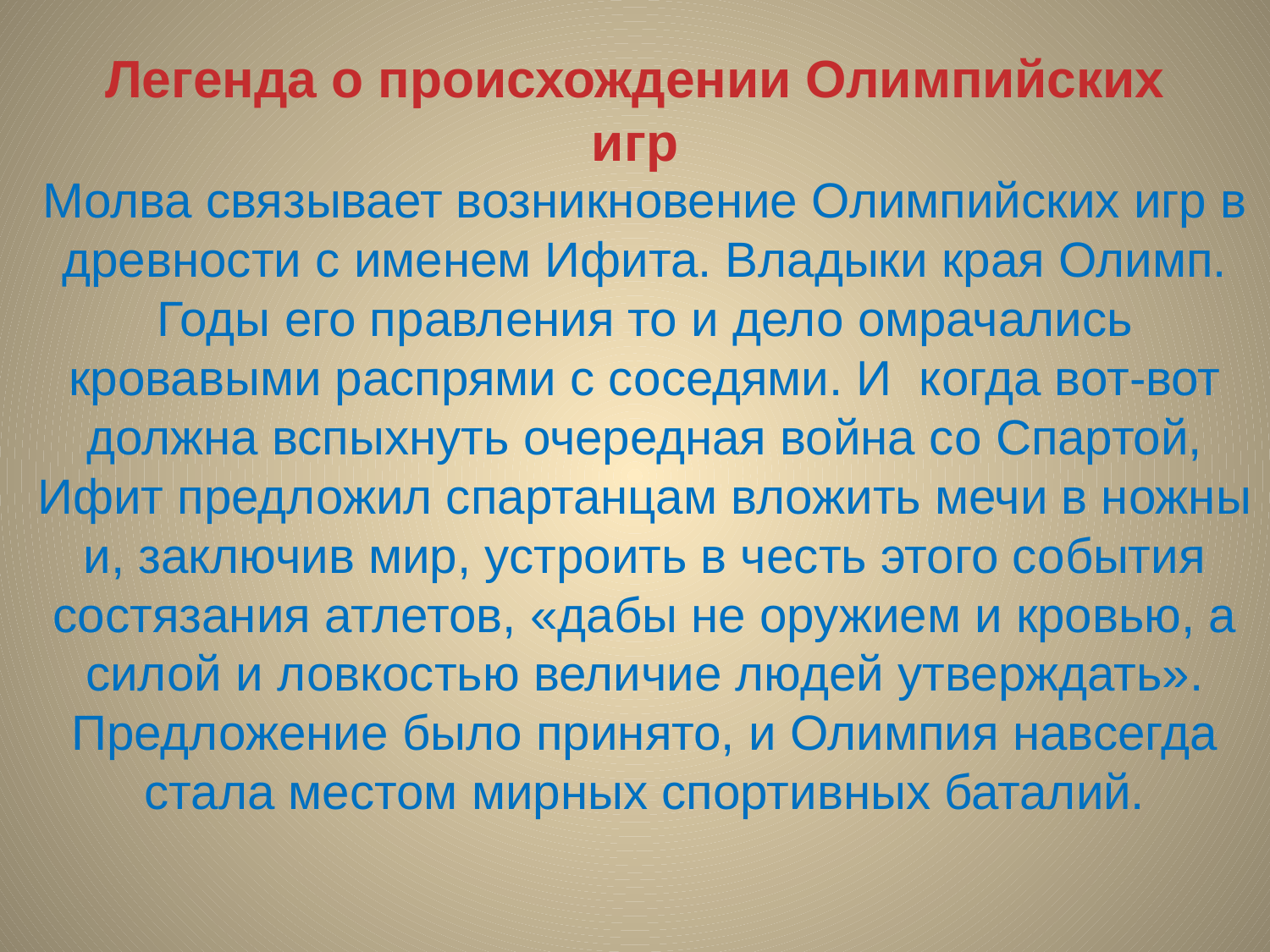

# Легенда о происхождении Олимпийских игр
Молва связывает возникновение Олимпийских игр в древности с именем Ифита. Владыки края Олимп. Годы его правления то и дело омрачались кровавыми распрями с соседями. И  когда вот-вот должна вспыхнуть очередная война со Спартой, Ифит предложил спартанцам вложить мечи в ножны и, заключив мир, устроить в честь этого события состязания атлетов, «дабы не оружием и кровью, а силой и ловкостью величие людей утверждать». Предложение было принято, и Олимпия навсегда стала местом мирных спортивных баталий.